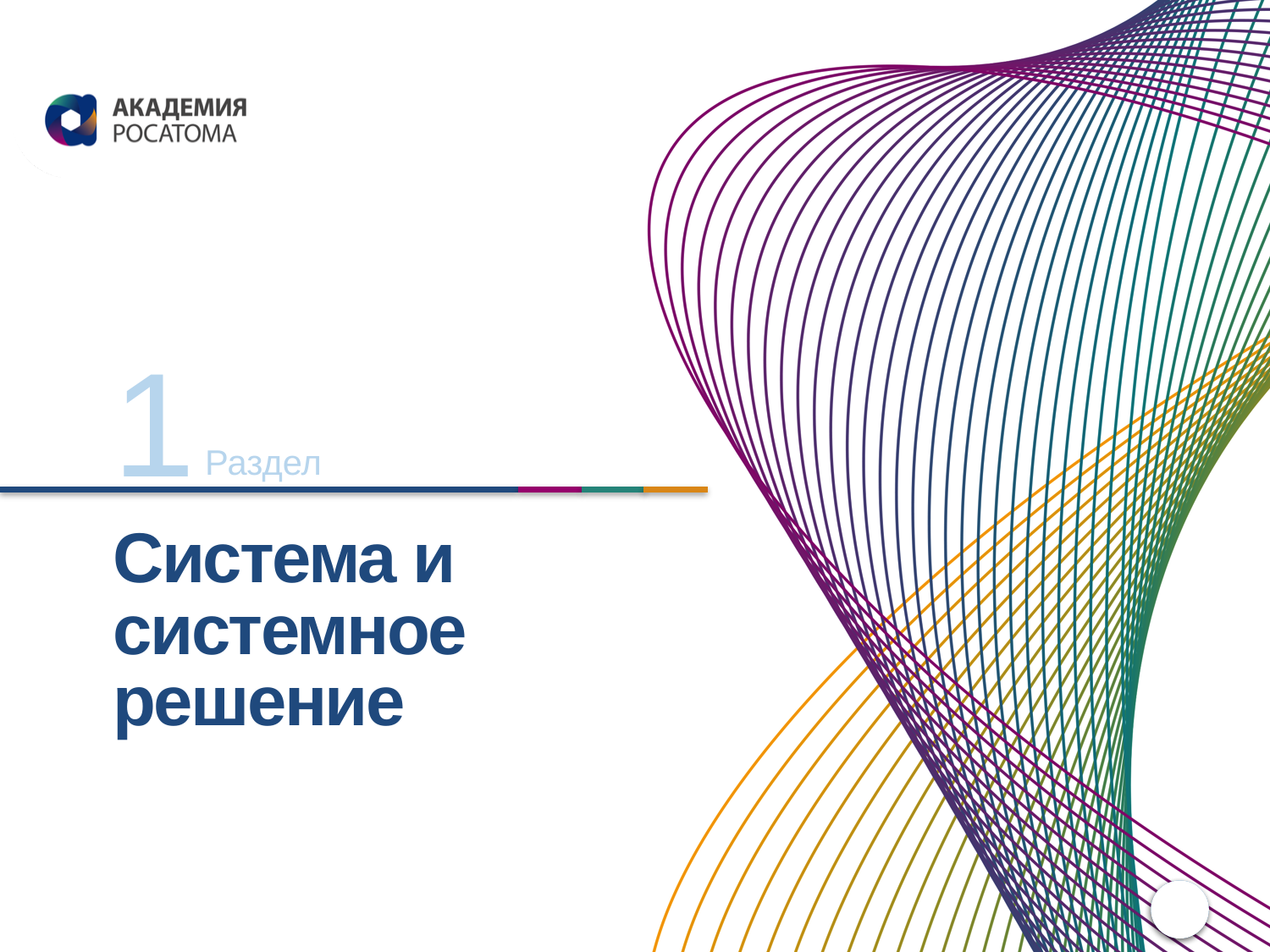

1
Раздел
# Система и системное решение
6